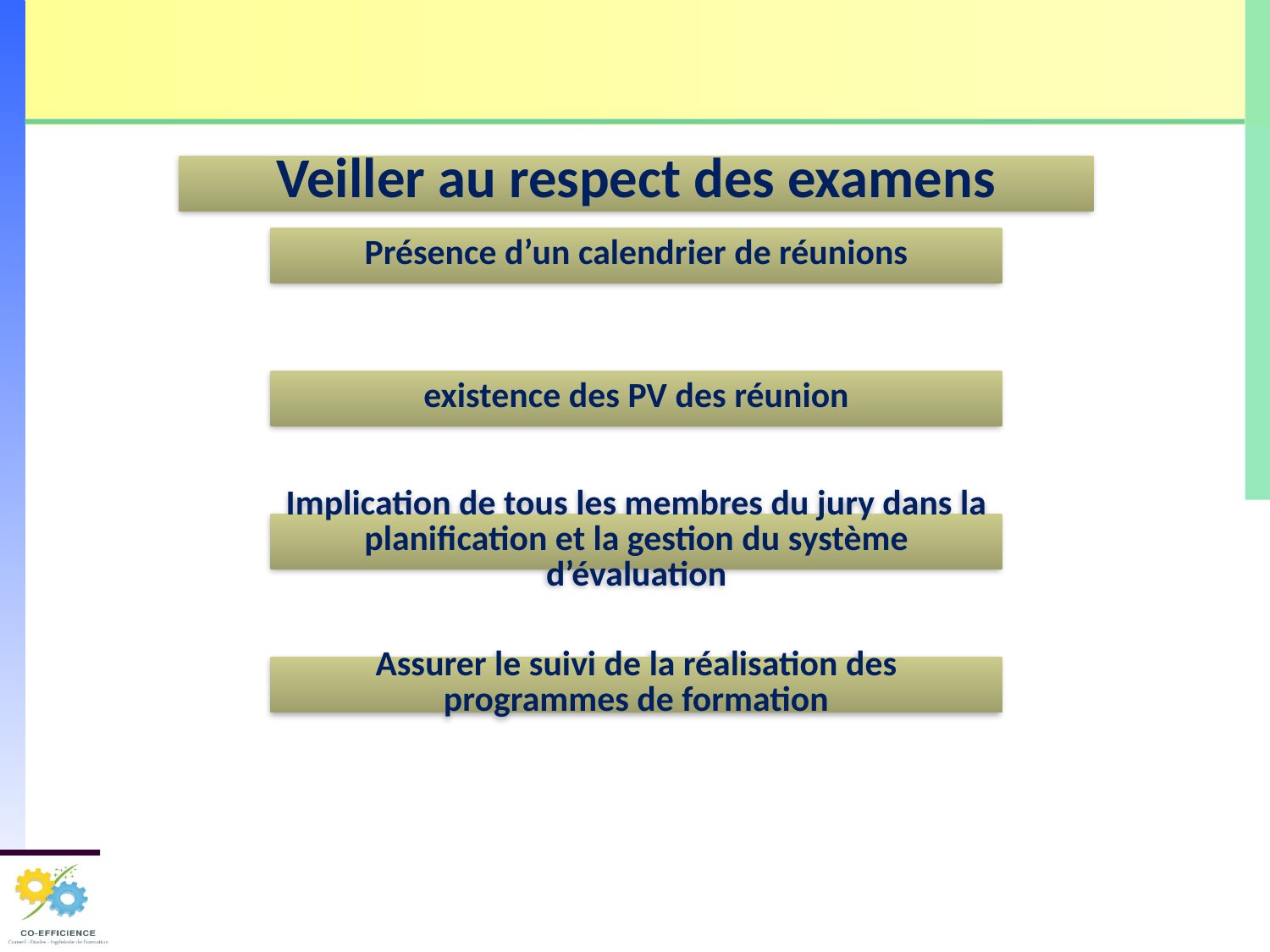

#
Veiller au respect des examens
Présence d’un calendrier de réunions
existence des PV des réunion
Assurer le suivi de la réalisation des programmes de formation
Implication de tous les membres du jury dans la planification et la gestion du système d’évaluation